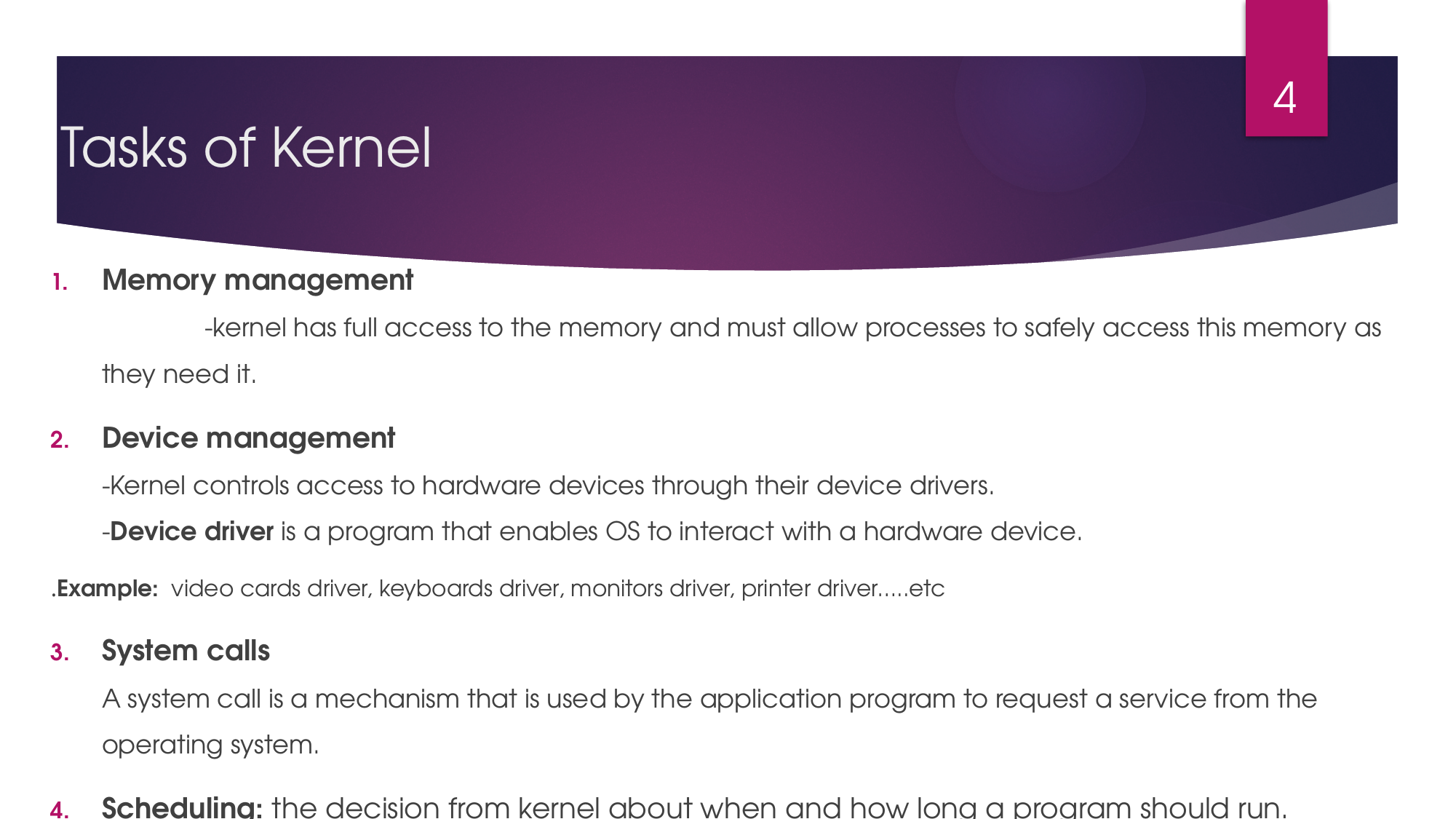

4
# Tasks of Kernel
Memory management
	-kernel has full access to the memory and must allow processes to safely access this memory as they need it.
Device management
-Kernel controls access to hardware devices through their device drivers.
-Device driver is a program that enables OS to interact with a hardware device.
		Example:  video cards driver, keyboards driver, monitors driver, printer driver…..etc.
System calls
A system call is a mechanism that is used by the application program to request a service from the operating system.
Scheduling: the decision from kernel about when and how long a program should run.